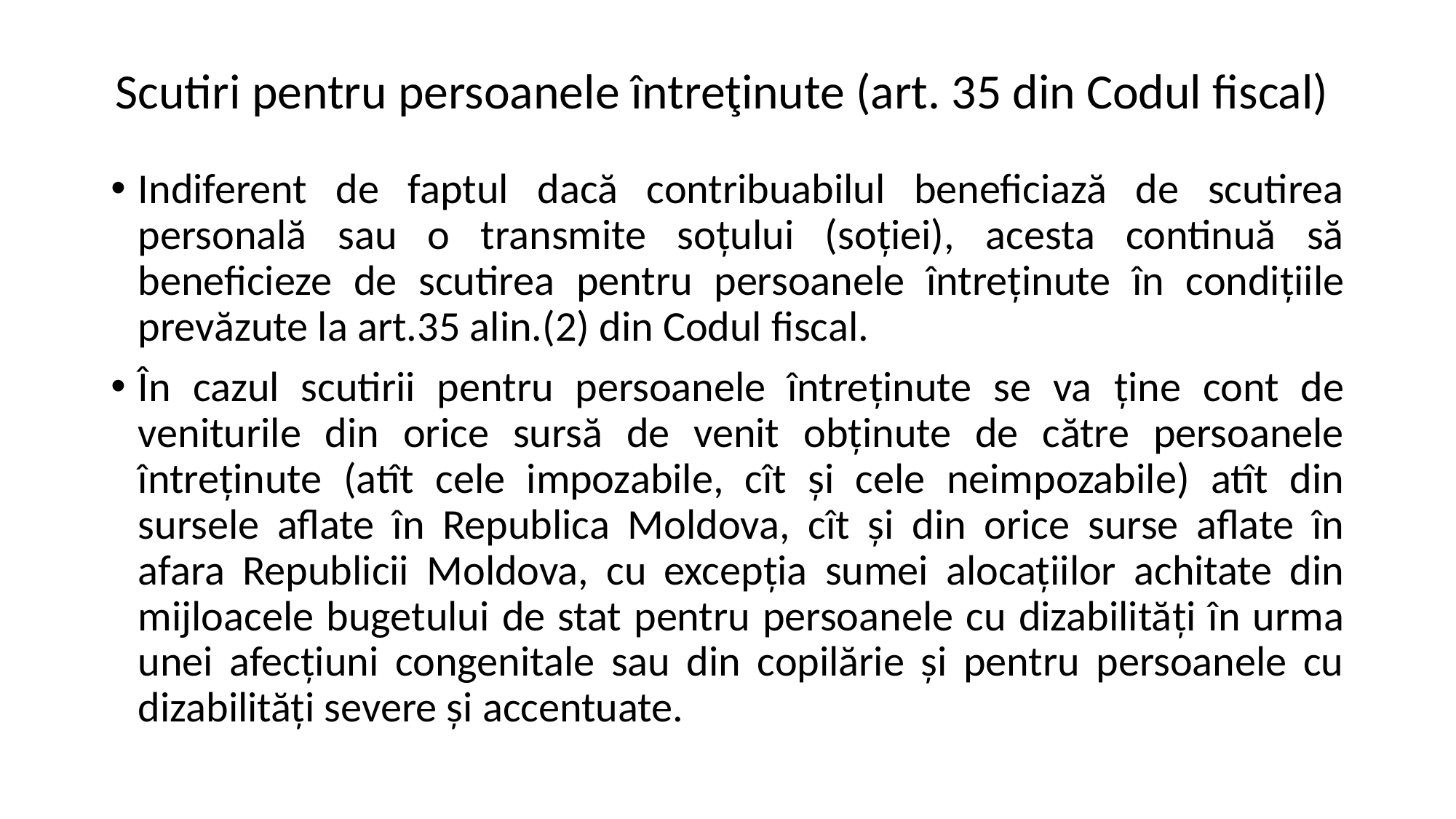

# Scutiri pentru persoanele întreţinute (art. 35 din Codul fiscal)
Indiferent de faptul dacă contribuabilul beneficiază de scutirea personală sau o transmite soţului (soţiei), acesta continuă să beneficieze de scutirea pentru persoanele întreţinute în condiţiile prevăzute la art.35 alin.(2) din Codul fiscal.
În cazul scutirii pentru persoanele întreţinute se va ţine cont de veniturile din orice sursă de venit obţinute de către persoanele întreţinute (atît cele impozabile, cît şi cele neimpozabile) atît din sursele aflate în Republica Moldova, cît şi din orice surse aflate în afara Republicii Moldova, cu excepţia sumei alocaţiilor achitate din mijloacele bugetului de stat pentru persoanele cu dizabilităţi în urma unei afecţiuni congenitale sau din copilărie şi pentru persoanele cu dizabilităţi severe şi accentuate.